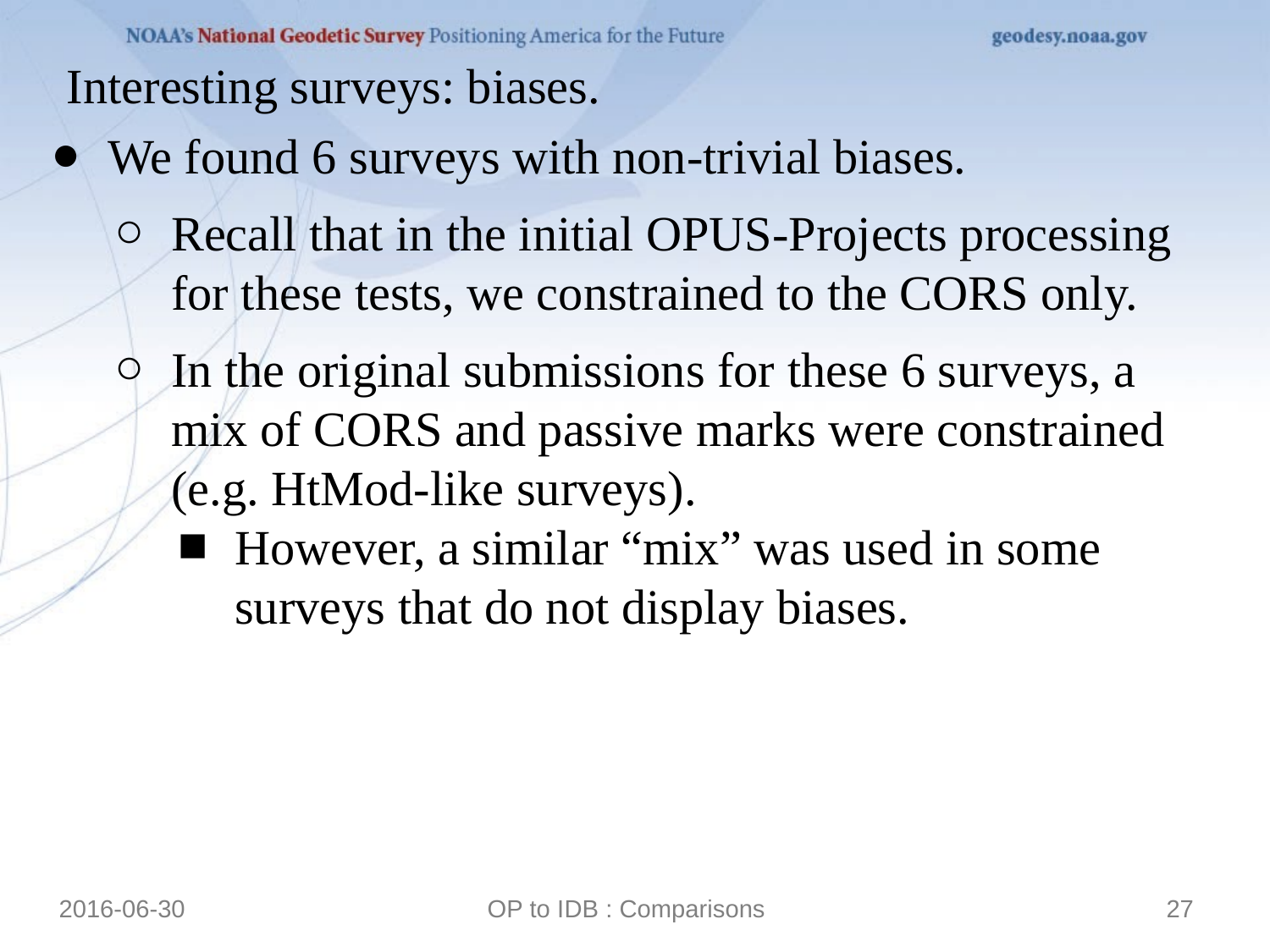

Interesting surveys: biases.
We found 6 surveys with non-trivial biases.
Recall that in the initial OPUS-Projects processing for these tests, we constrained to the CORS only.
In the original submissions for these 6 surveys, a mix of CORS and passive marks were constrained (e.g. HtMod-like surveys).
However, a similar “mix” was used in some surveys that do not display biases.
2016-06-30
OP to IDB : Comparisons
27